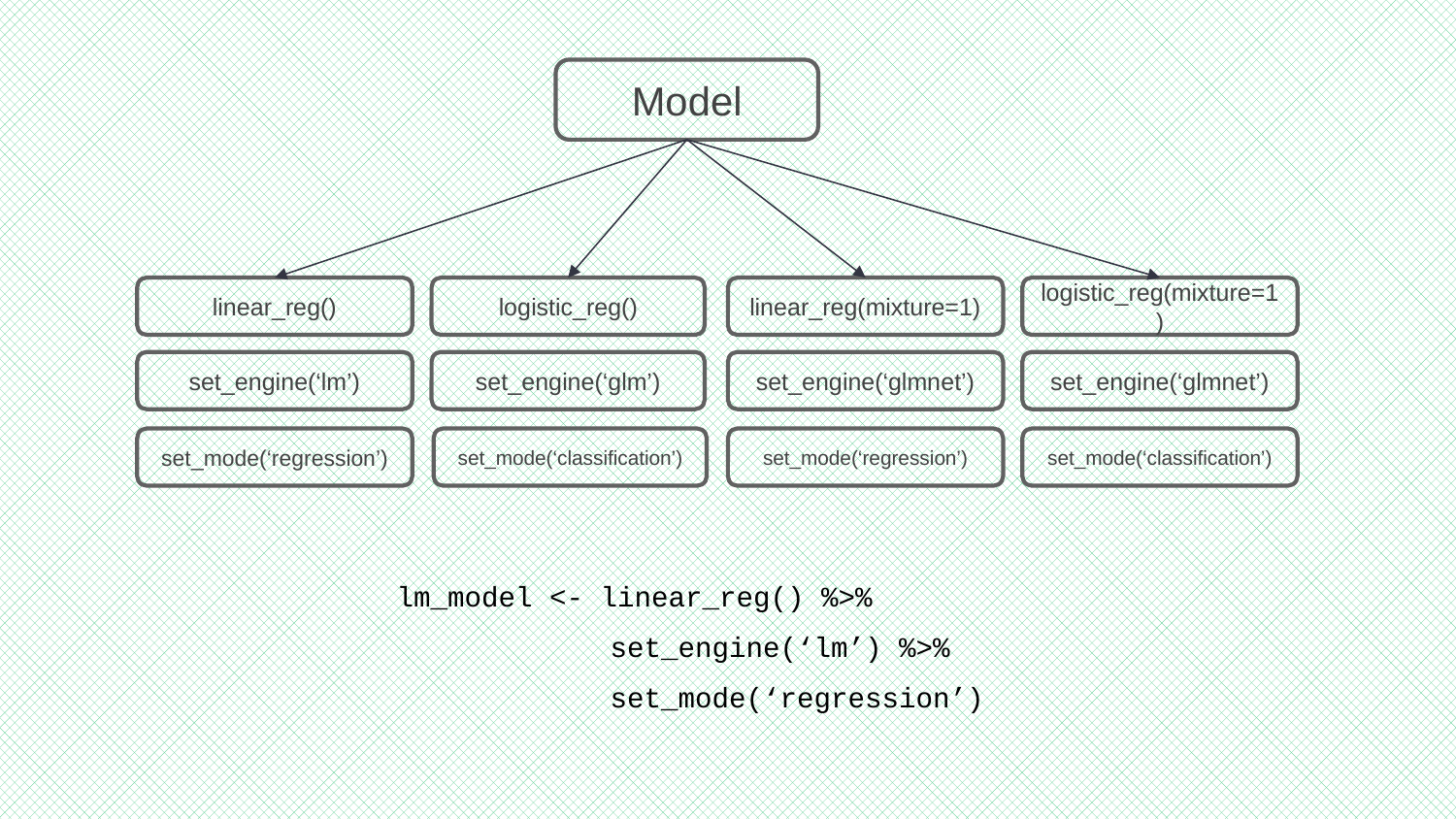

Model
linear_reg()
set_engine(‘lm’)
set_mode(‘regression’)
logistic_reg()
set_engine(‘glm’)
set_mode(‘classification’)
linear_reg(mixture=1)
set_engine(‘glmnet’)
set_mode(‘regression’)
logistic_reg(mixture=1)
set_engine(‘glmnet’)
set_mode(‘classification’)
lm_model <- linear_reg() %>%
	    set_engine(‘lm’) %>%
	    set_mode(‘regression’)